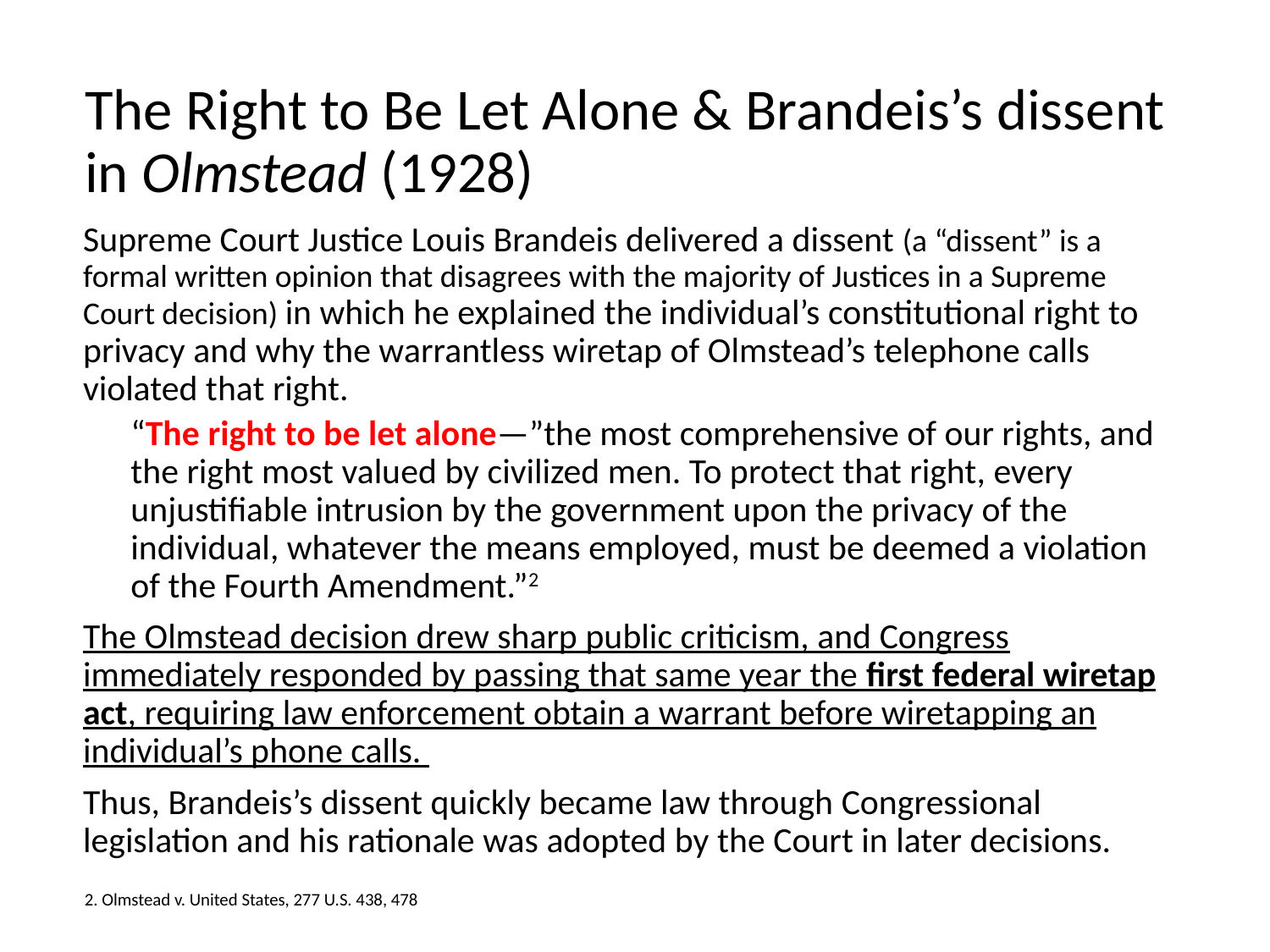

# The Right to Be Let Alone & Brandeis’s dissent in Olmstead (1928)
Supreme Court Justice Louis Brandeis delivered a dissent (a “dissent” is a formal written opinion that disagrees with the majority of Justices in a Supreme Court decision) in which he explained the individual’s constitutional right to privacy and why the warrantless wiretap of Olmstead’s telephone calls violated that right.
“The right to be let alone—”the most comprehensive of our rights, and the right most valued by civilized men. To protect that right, every unjustifiable intrusion by the government upon the privacy of the individual, whatever the means employed, must be deemed a violation of the Fourth Amendment.”2
The Olmstead decision drew sharp public criticism, and Congress immediately responded by passing that same year the first federal wiretap act, requiring law enforcement obtain a warrant before wiretapping an individual’s phone calls.
Thus, Brandeis’s dissent quickly became law through Congressional legislation and his rationale was adopted by the Court in later decisions.

2. Olmstead v. United States, 277 U.S. 438, 478